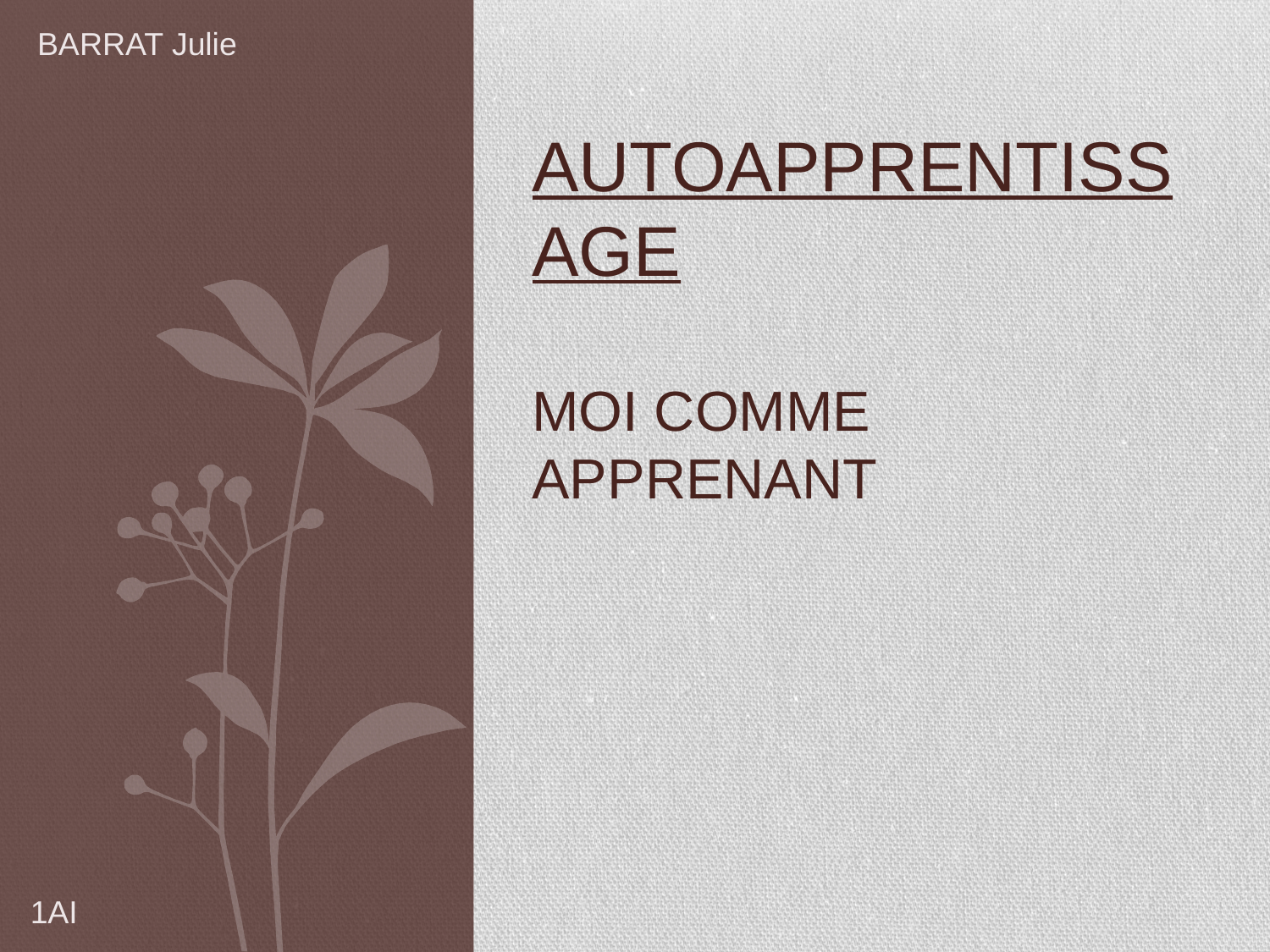

BARRAT Julie
# AUTOAPPRENTISSAGE Moi comme apprenant
1AI